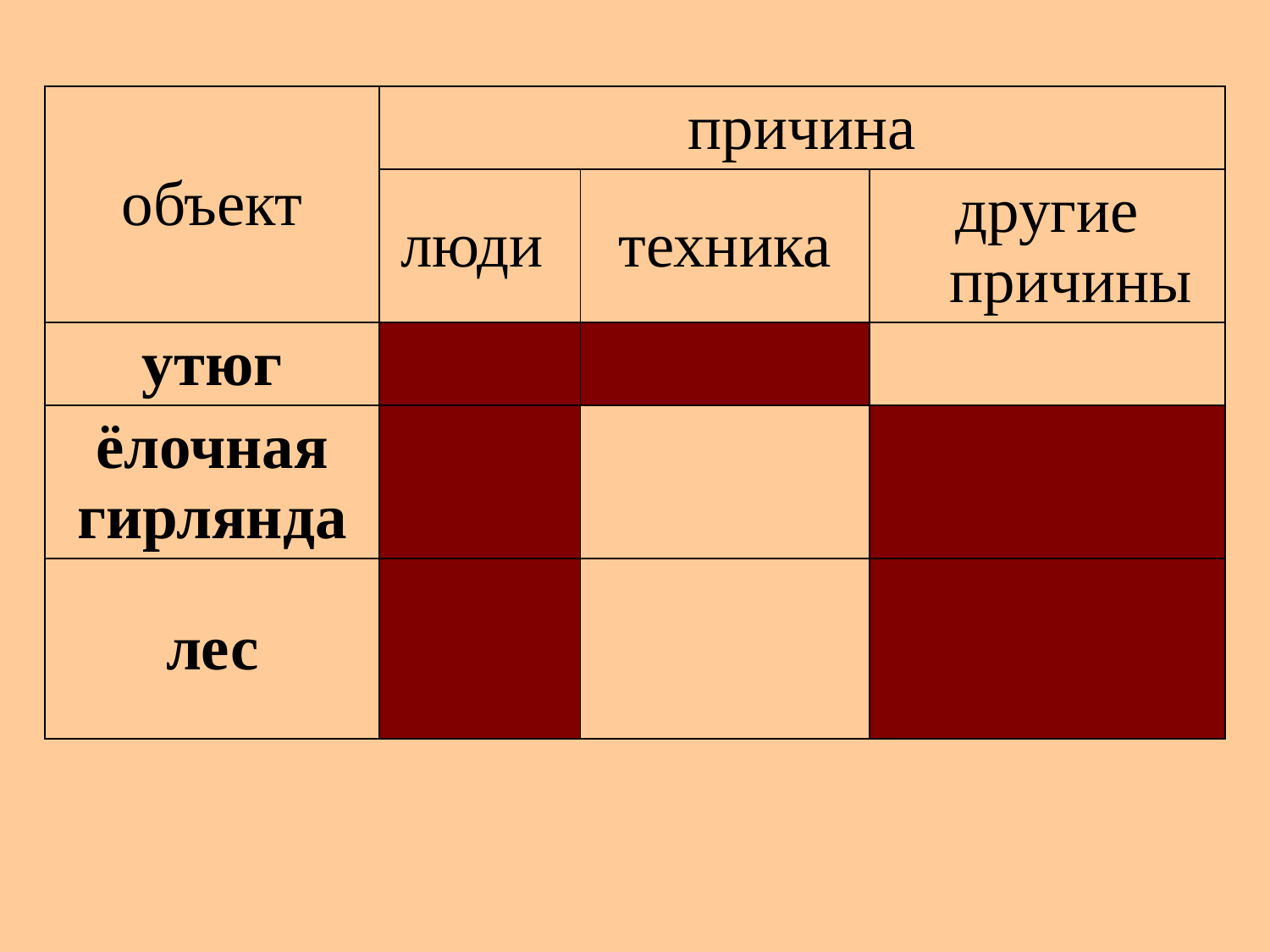

| объект | причина |  |  |
| --- | --- | --- | --- |
|  | люди | техника | другие причины |
| утюг |  |  |  |
| ёлочная гирлянда |  |  |  |
| лес |  |  |  |